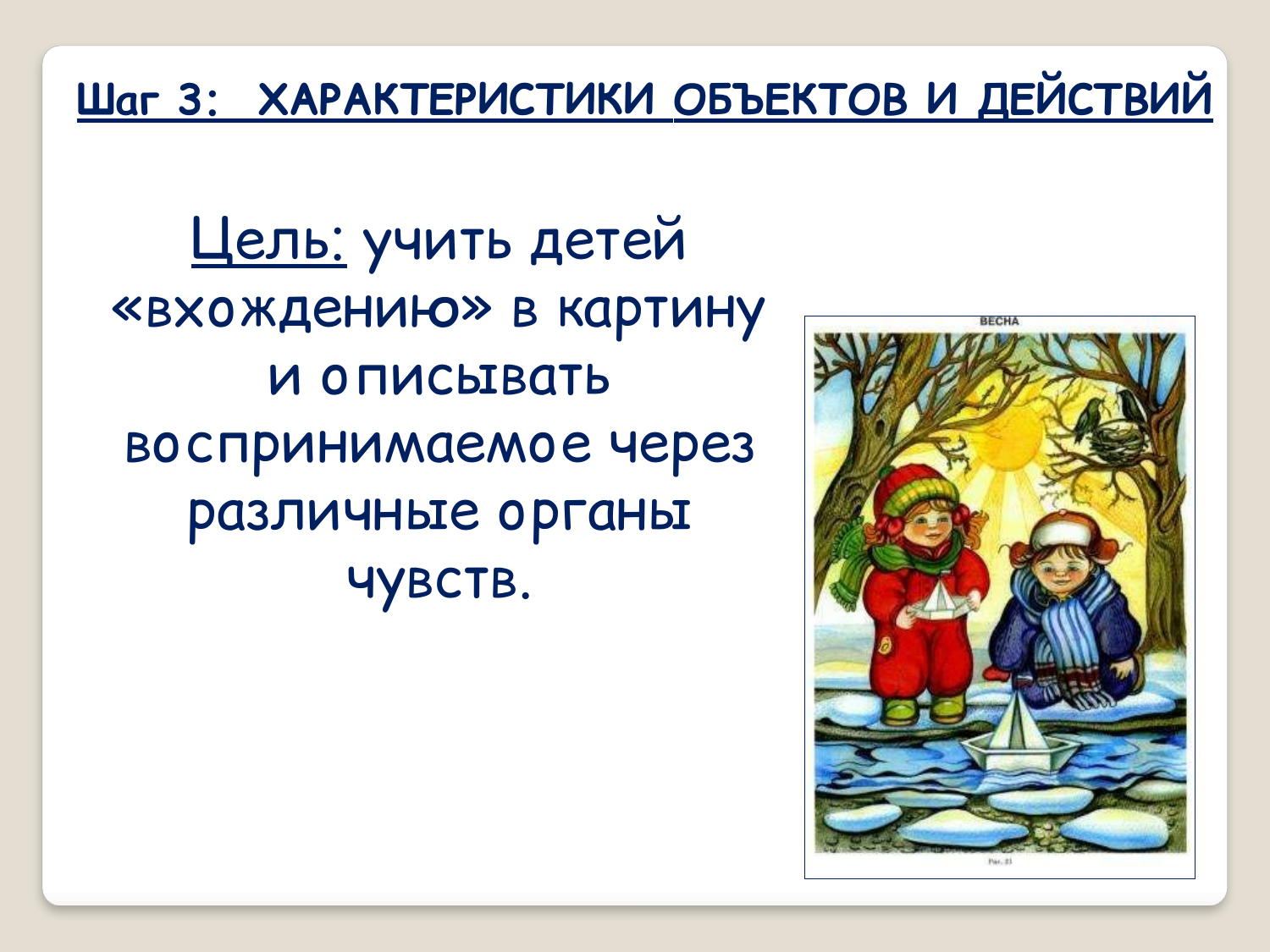

Шаг 3:  ХАРАКТЕРИСТИКИ ОБЪЕКТОВ И ДЕЙСТВИЙ
Цель: учить детей «вхождению» в картину и описывать воспринимаемое через различные органы чувств.